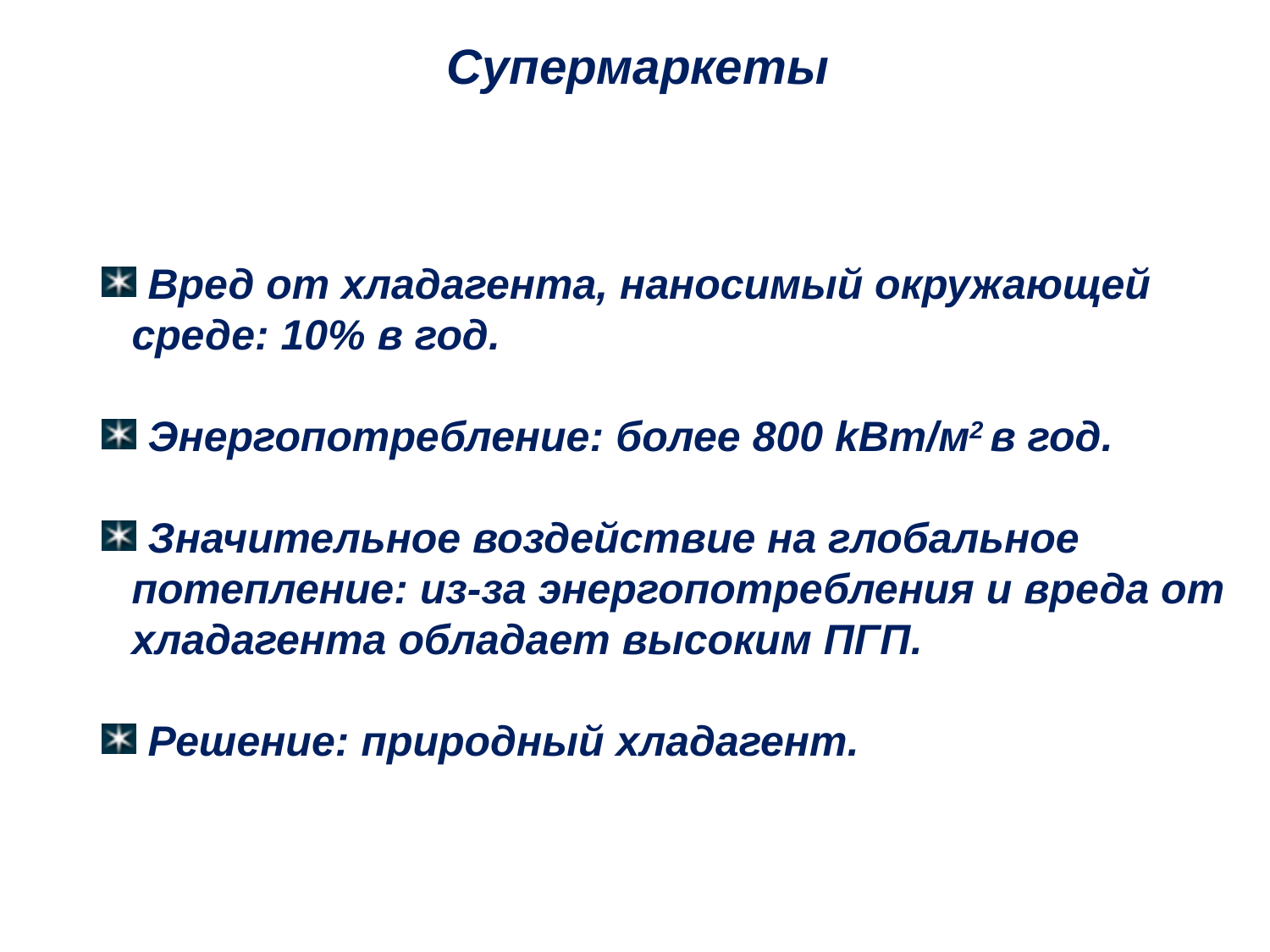

# Супермаркеты

 Вред от хладагента, наносимый окружающей среде: 10% в год.

 Энергопотребление: более 800 kВт/м2 в год.

 Значительное воздействие на глобальное потепление: из-за энергопотребления и вреда от хладагента обладает высоким ПГП.

 Решение: природный хладагент.